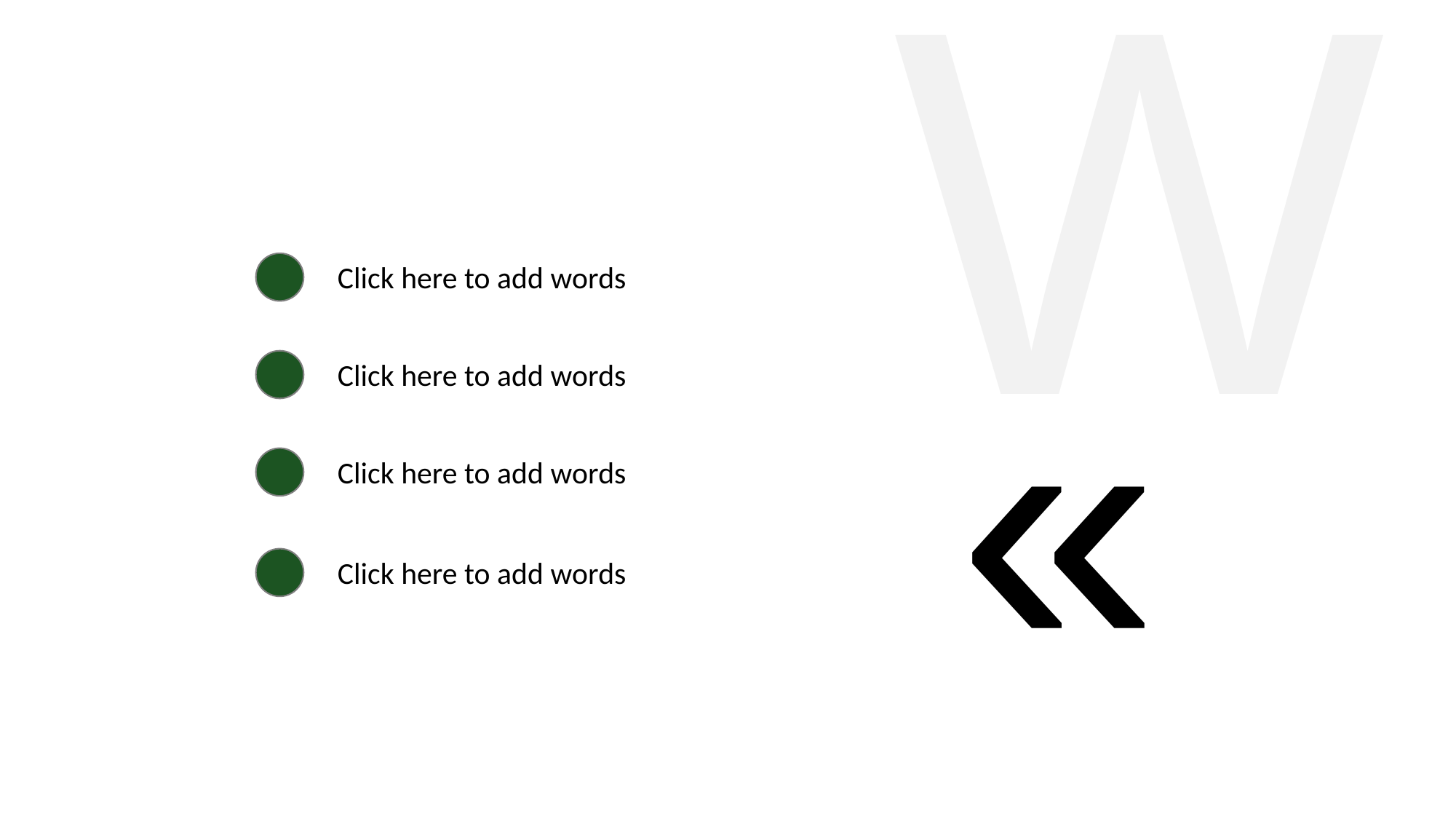

W

Click here to add words
«

Click here to add words

Click here to add words

Click here to add words